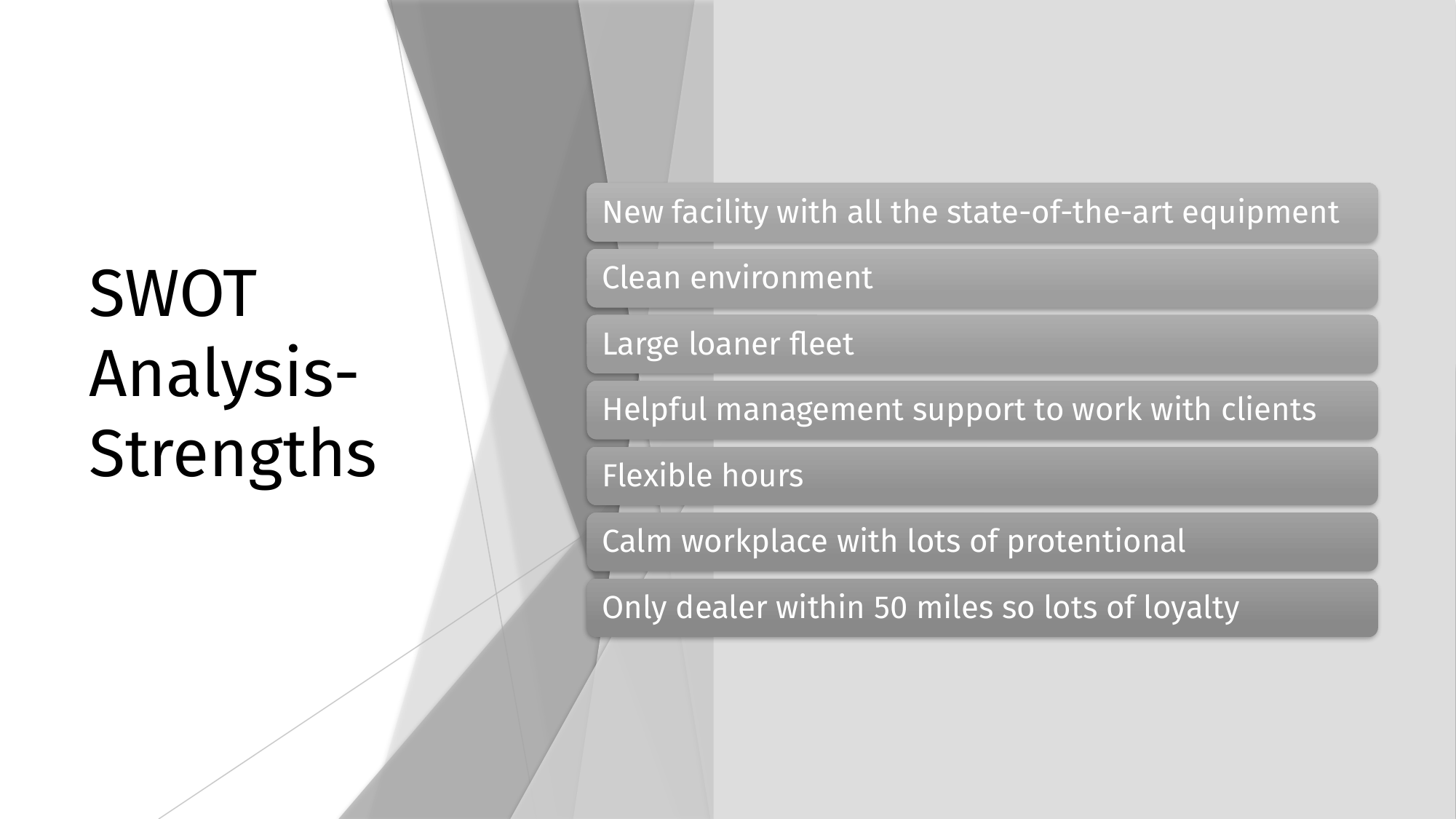

New facility with all the state-of-the-art equipment
Clean environment
Large loaner fleet
Helpful management support to work with clients
Flexible hours
Calm workplace with lots of protentional
Only dealer within 50 miles so lots of loyalty
# SWOT Analysis- Strengths